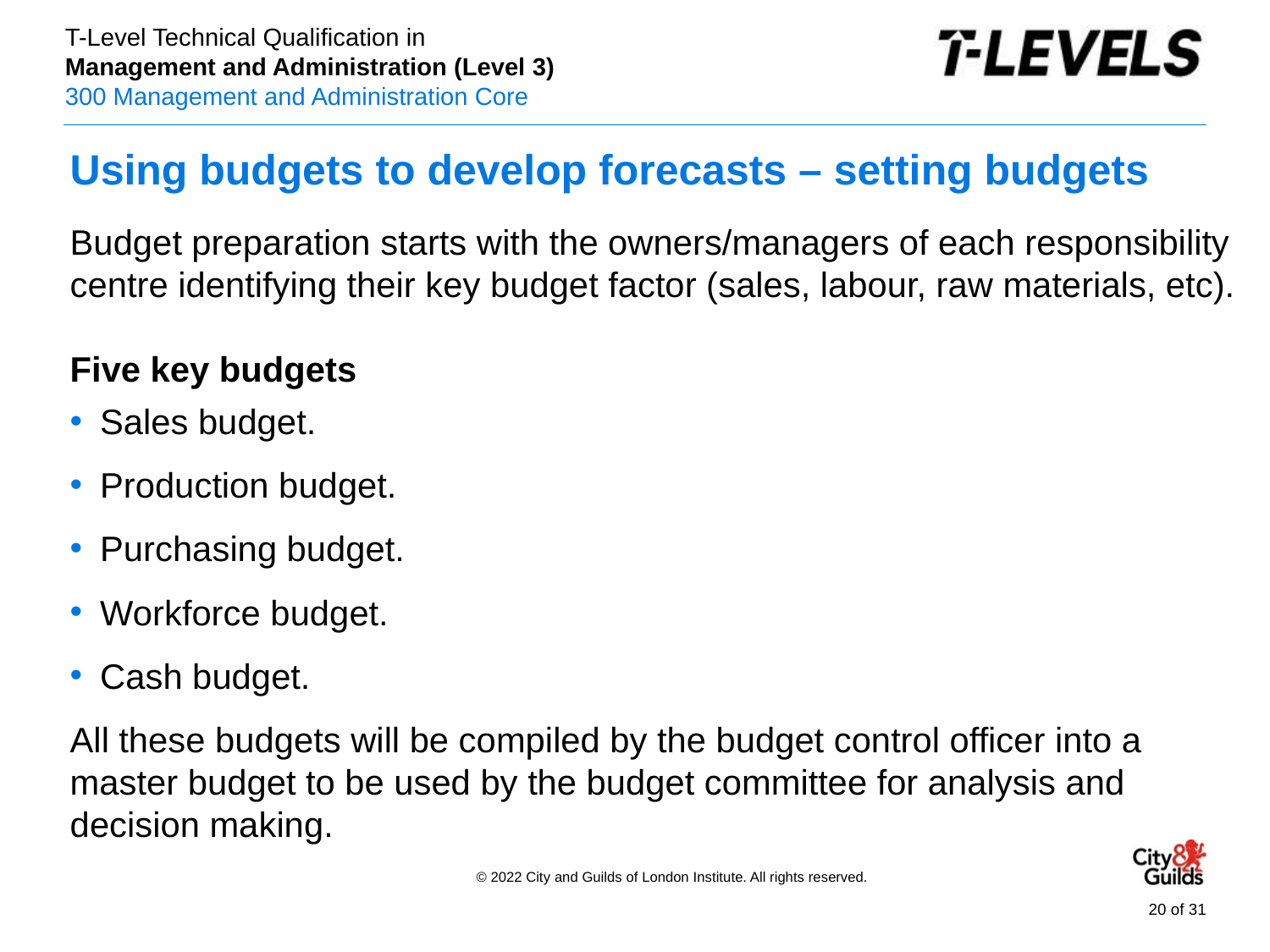

# Using budgets to develop forecasts – setting budgets
Budget preparation starts with the owners/managers of each responsibility centre identifying their key budget factor (sales, labour, raw materials, etc).

Five key budgets
Sales budget.
Production budget.
Purchasing budget.
Workforce budget.
Cash budget.
All these budgets will be compiled by the budget control officer into a master budget to be used by the budget committee for analysis and decision making.